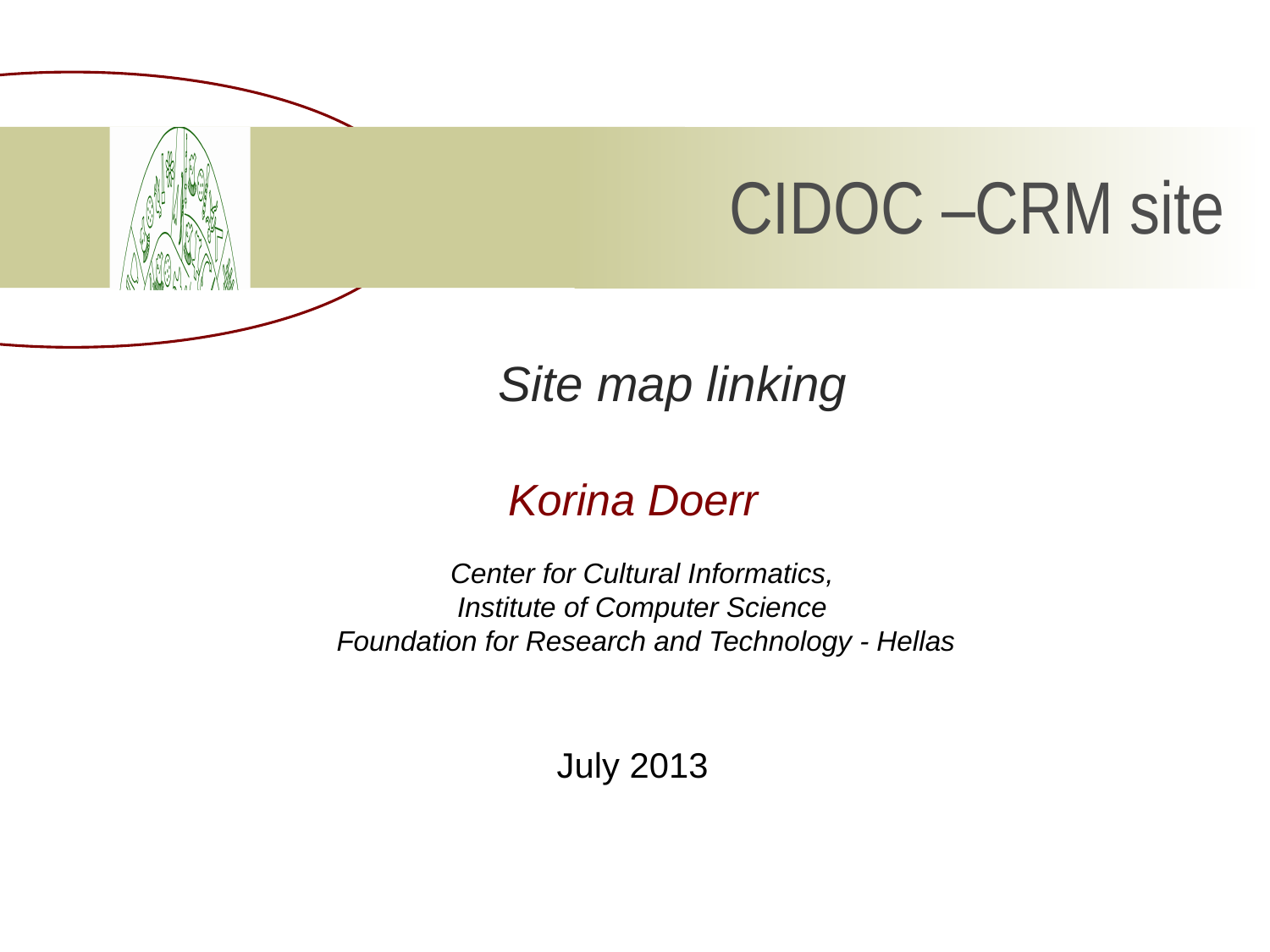

# CIDOC –CRM site
Site map linking
Korina Doerr

Center for Cultural Informatics,
Institute of Computer Science
Foundation for Research and Technology - Hellas
July 2013